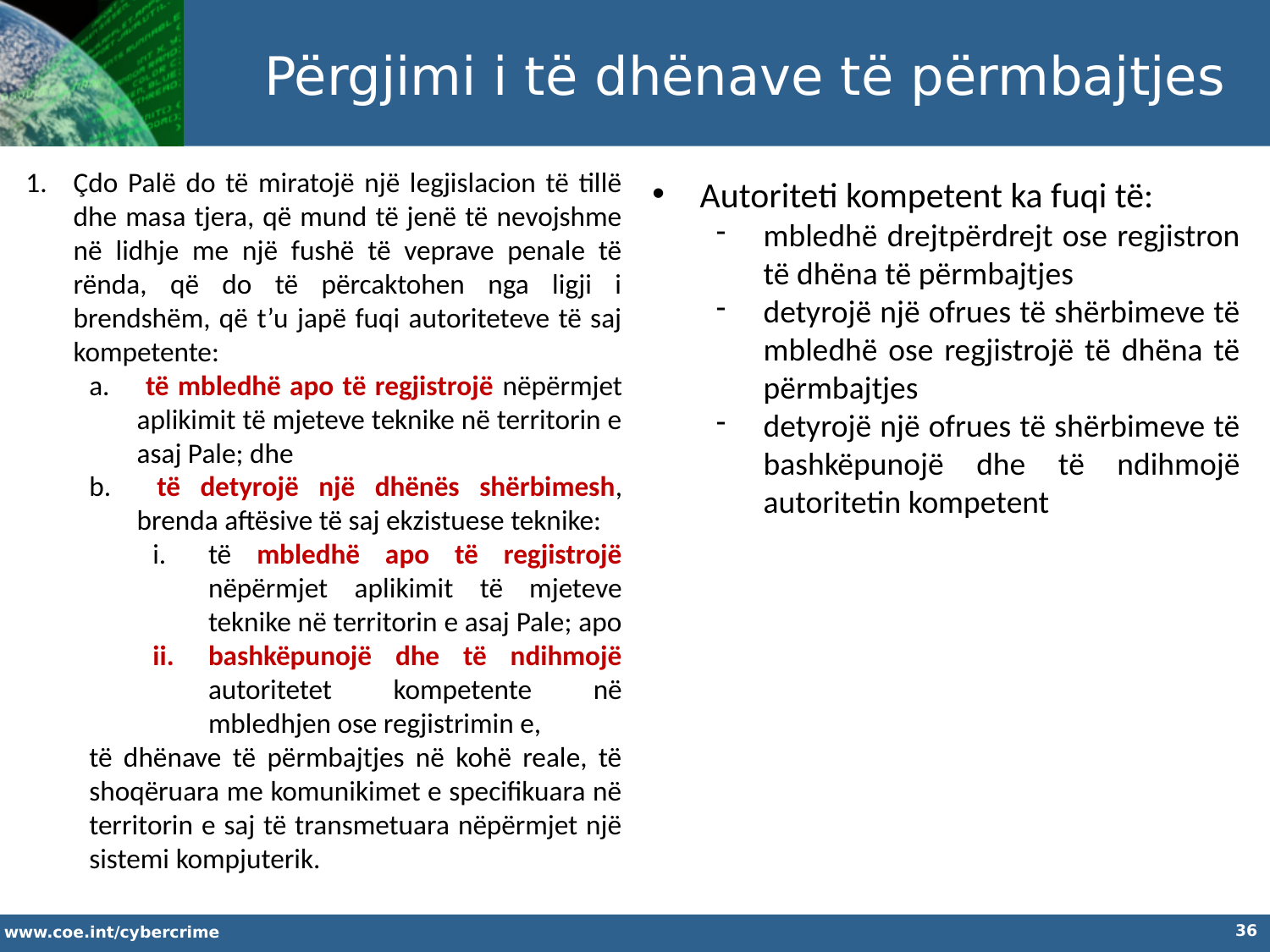

Përgjimi i të dhënave të përmbajtjes
Çdo Palë do të miratojë një legjislacion të tillë dhe masa tjera, që mund të jenë të nevojshme në lidhje me një fushë të veprave penale të rënda, që do të përcaktohen nga ligji i brendshëm, që t’u japë fuqi autoriteteve të saj kompetente:
 të mbledhë apo të regjistrojë nëpërmjet aplikimit të mjeteve teknike në territorin e asaj Pale; dhe
 të detyrojë një dhënës shërbimesh, brenda aftësive të saj ekzistuese teknike:
të mbledhë apo të regjistrojë nëpërmjet aplikimit të mjeteve teknike në territorin e asaj Pale; apo
bashkëpunojë dhe të ndihmojë autoritetet kompetente në mbledhjen ose regjistrimin e,
të dhënave të përmbajtjes në kohë reale, të shoqëruara me komunikimet e specifikuara në territorin e saj të transmetuara nëpërmjet një sistemi kompjuterik.
Autoriteti kompetent ka fuqi të:
mbledhë drejtpërdrejt ose regjistron të dhëna të përmbajtjes
detyrojë një ofrues të shërbimeve të mbledhë ose regjistrojë të dhëna të përmbajtjes
detyrojë një ofrues të shërbimeve të bashkëpunojë dhe të ndihmojë autoritetin kompetent